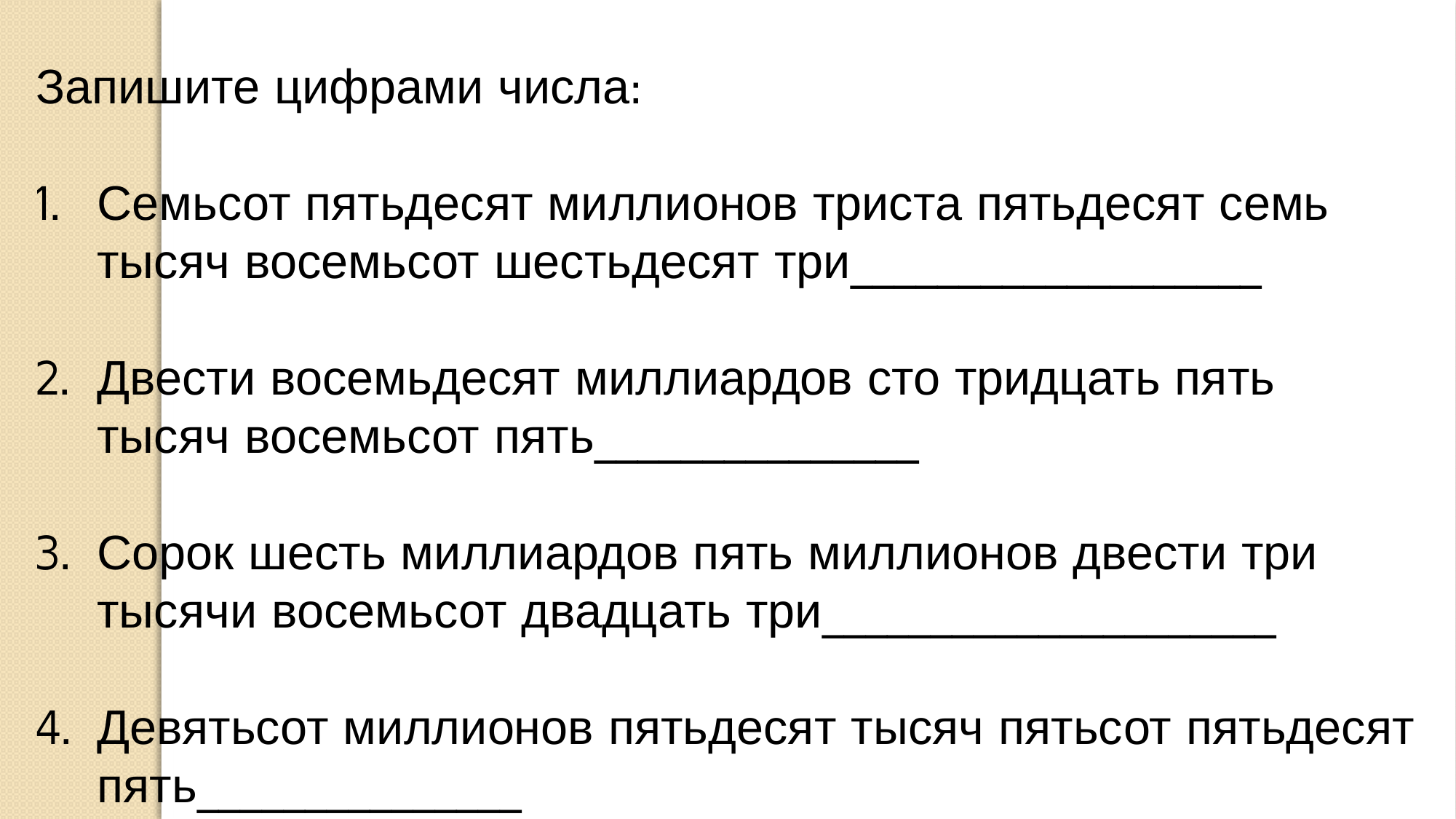

Запишите цифрами числа:

Семьсот пятьдесят миллионов триста пятьдесят семь тысяч восемьсот шестьдесят три___________________

Двести восемьдесят миллиардов сто тридцать пять тысяч восемьсот пять_______________

Сорок шесть миллиардов пять миллионов двести три тысячи восемьсот двадцать три_____________________

Девятьсот миллионов пятьдесят тысяч пятьсот пятьдесят пять_______________